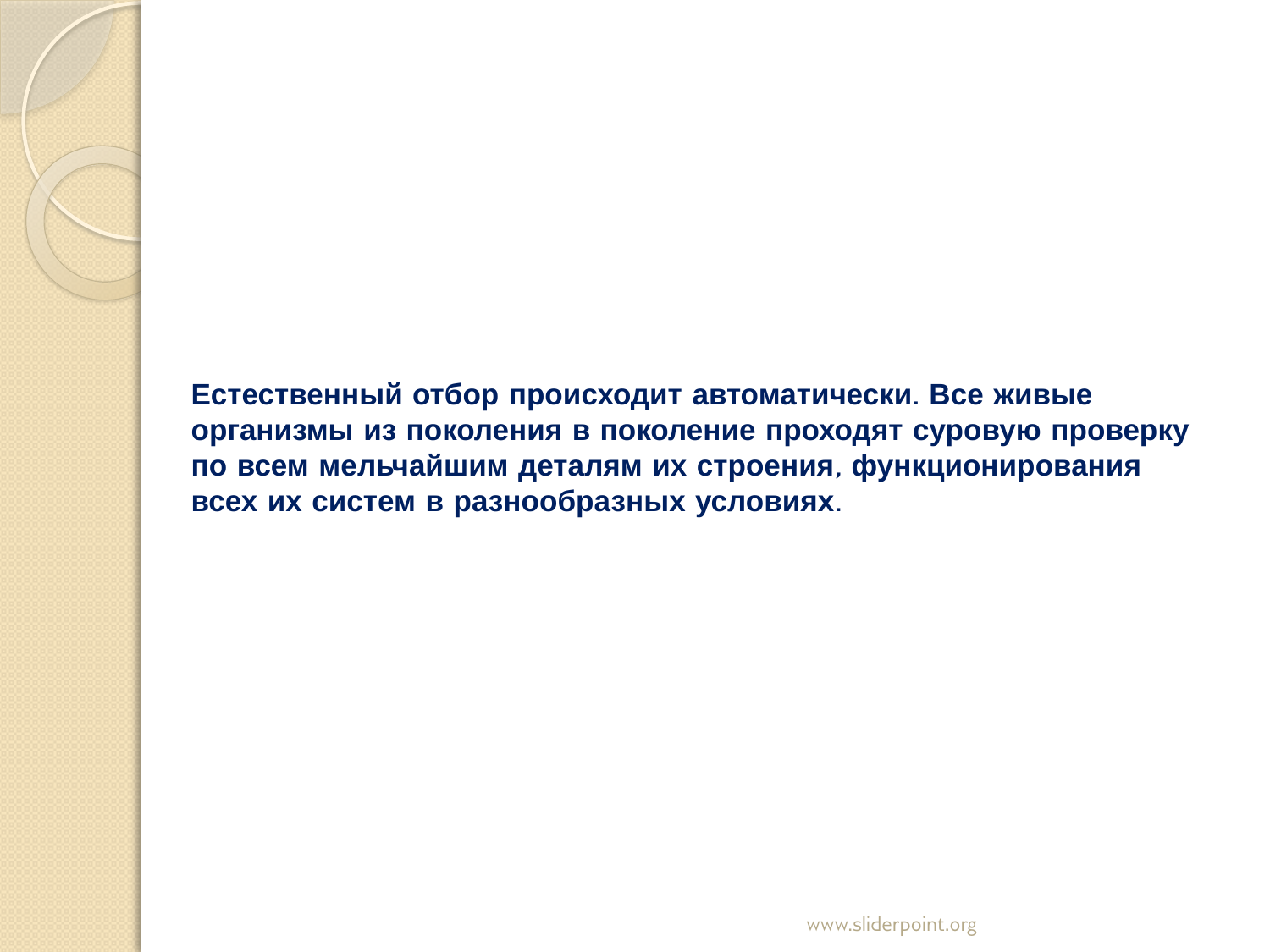

# Естественный отбор происходит автоматически. Все живые организмы из поколения в поколение проходят суровую проверку по всем мельчайшим деталям их строения, функционирования всех их систем в разнообразных условиях.
www.sliderpoint.org